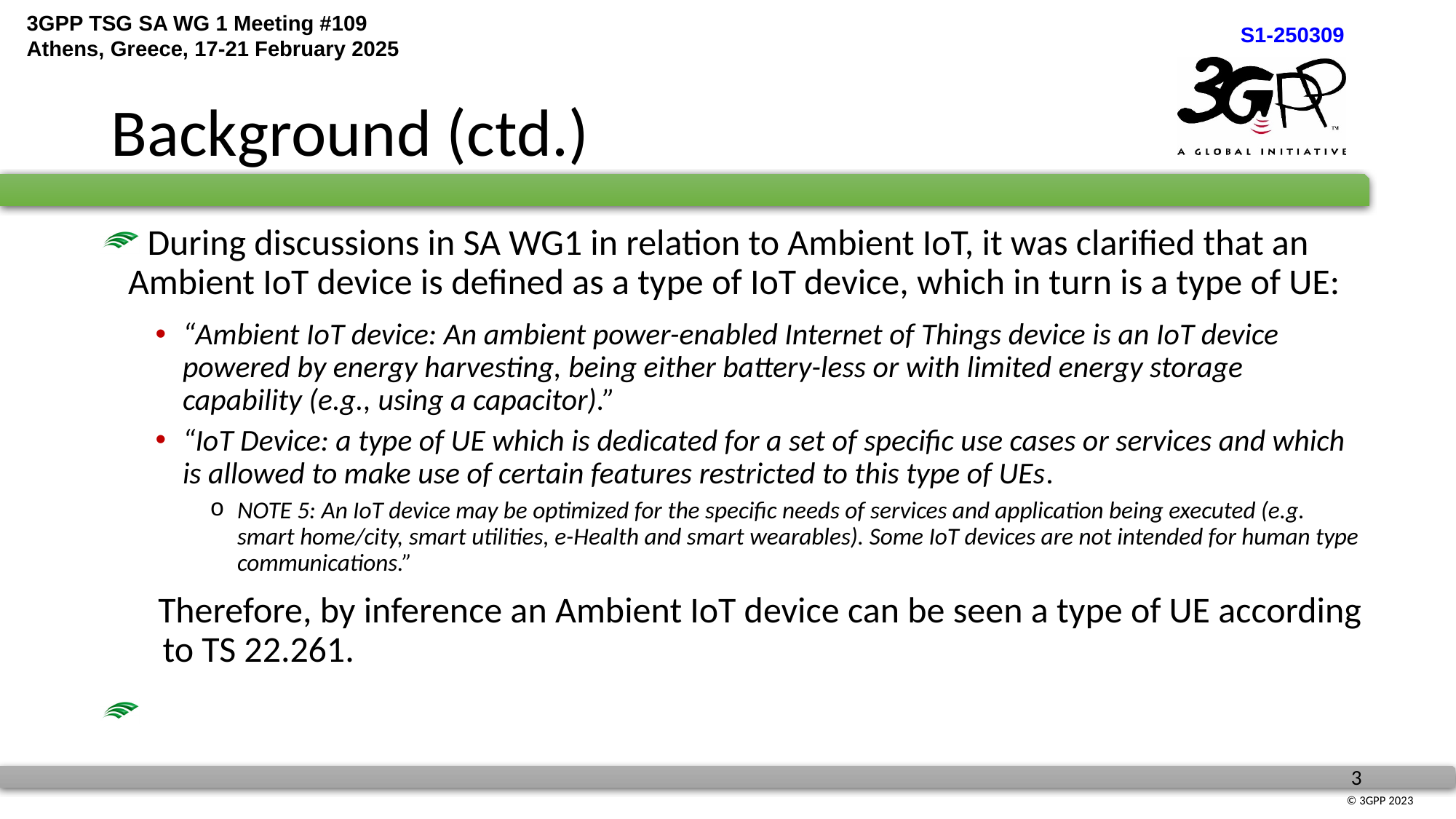

# Background (ctd.)
 During discussions in SA WG1 in relation to Ambient IoT, it was clarified that an Ambient IoT device is defined as a type of IoT device, which in turn is a type of UE:
“Ambient IoT device: An ambient power-enabled Internet of Things device is an IoT device powered by energy harvesting, being either battery-less or with limited energy storage capability (e.g., using a capacitor).”
“IoT Device: a type of UE which is dedicated for a set of specific use cases or services and which is allowed to make use of certain features restricted to this type of UEs.
NOTE 5: An IoT device may be optimized for the specific needs of services and application being executed (e.g. smart home/city, smart utilities, e-Health and smart wearables). Some IoT devices are not intended for human type communications.”
       Therefore, by inference an Ambient IoT device can be seen a type of UE according  to TS 22.261.